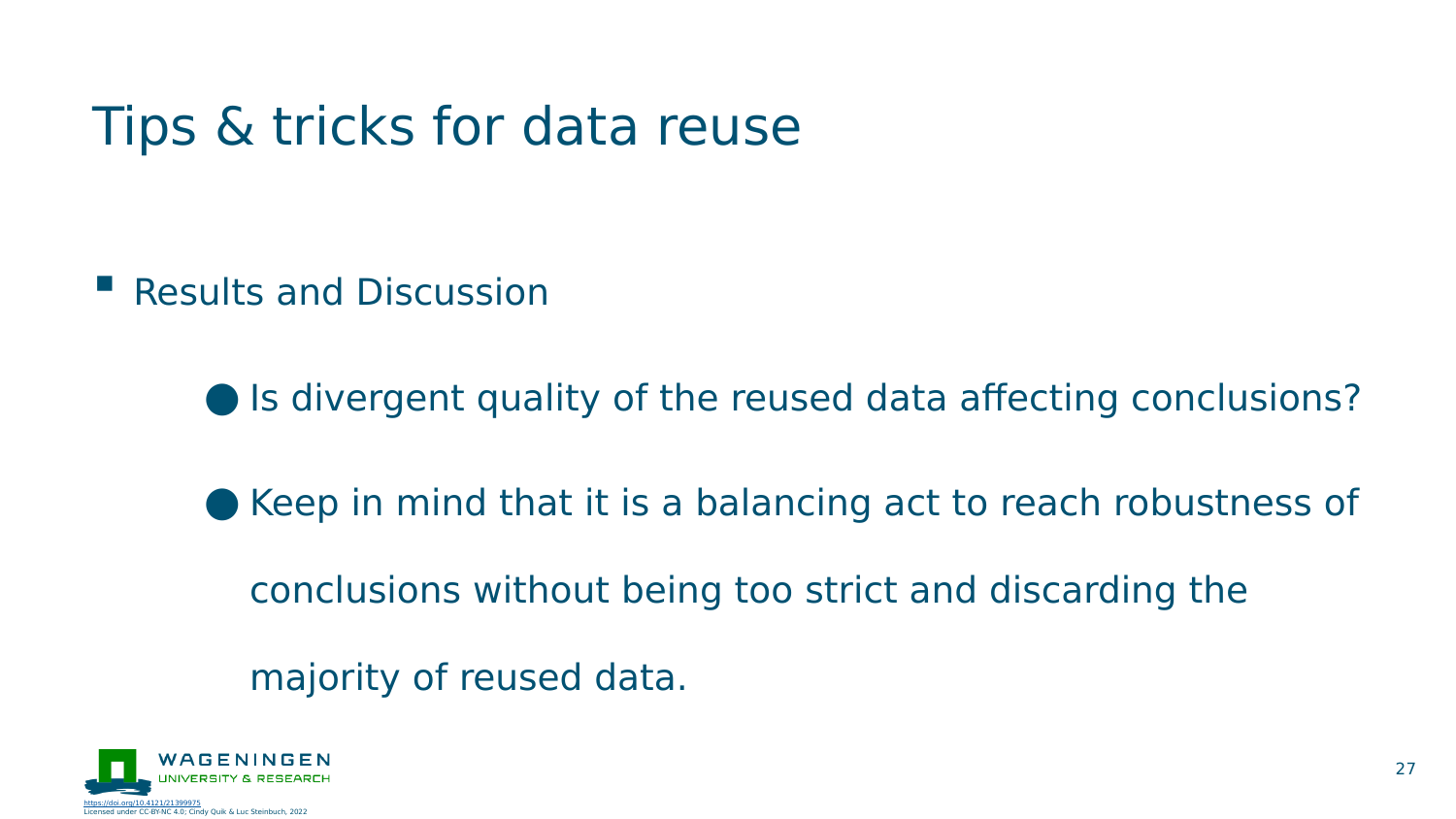

# Tips & tricks for data reuse
Results and Discussion
Is divergent quality of the reused data affecting conclusions?
Keep in mind that it is a balancing act to reach robustness of conclusions without being too strict and discarding the majority of reused data.

27